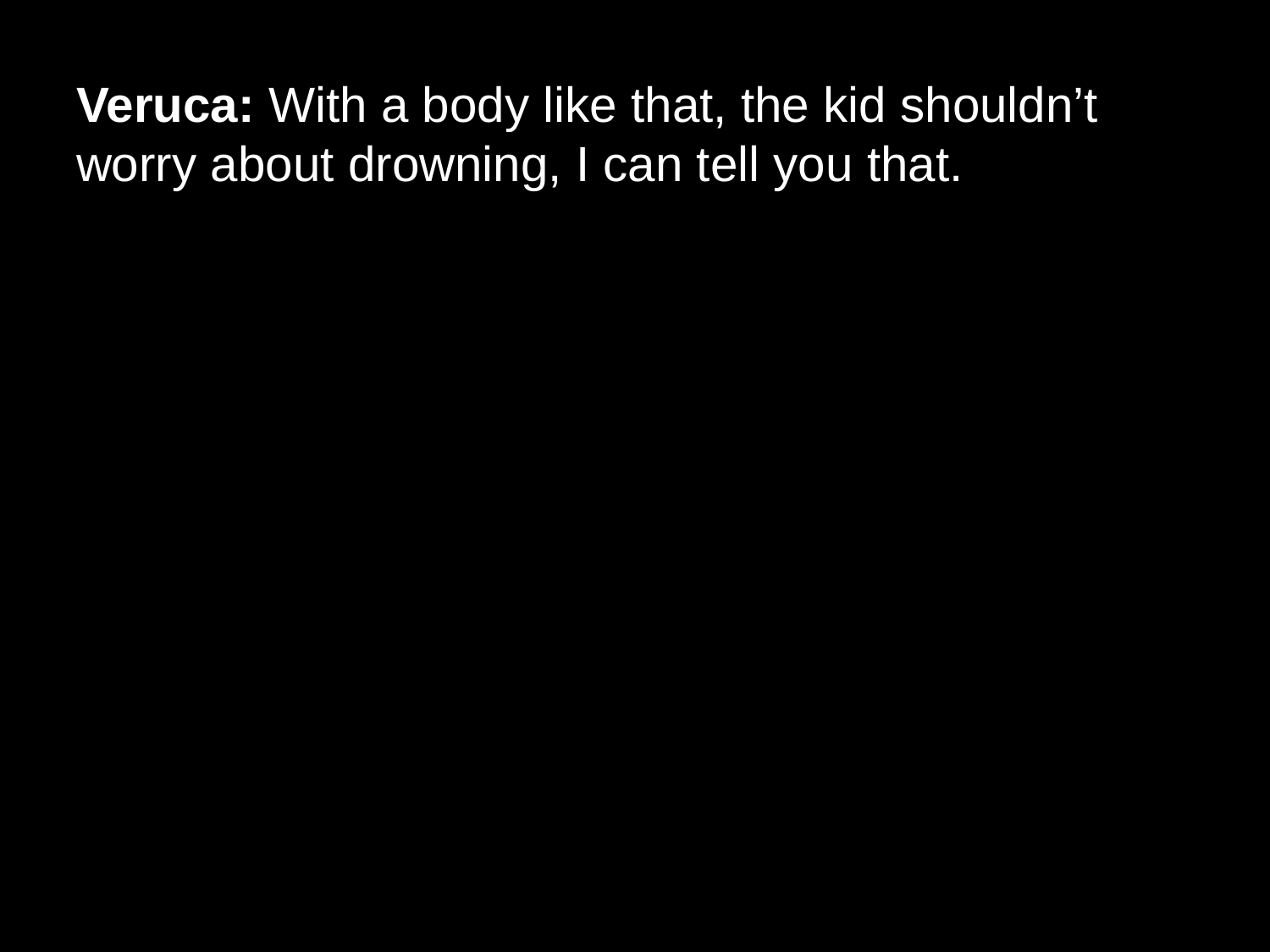

# Veruca: With a body like that, the kid shouldn’t worry about drowning, I can tell you that.